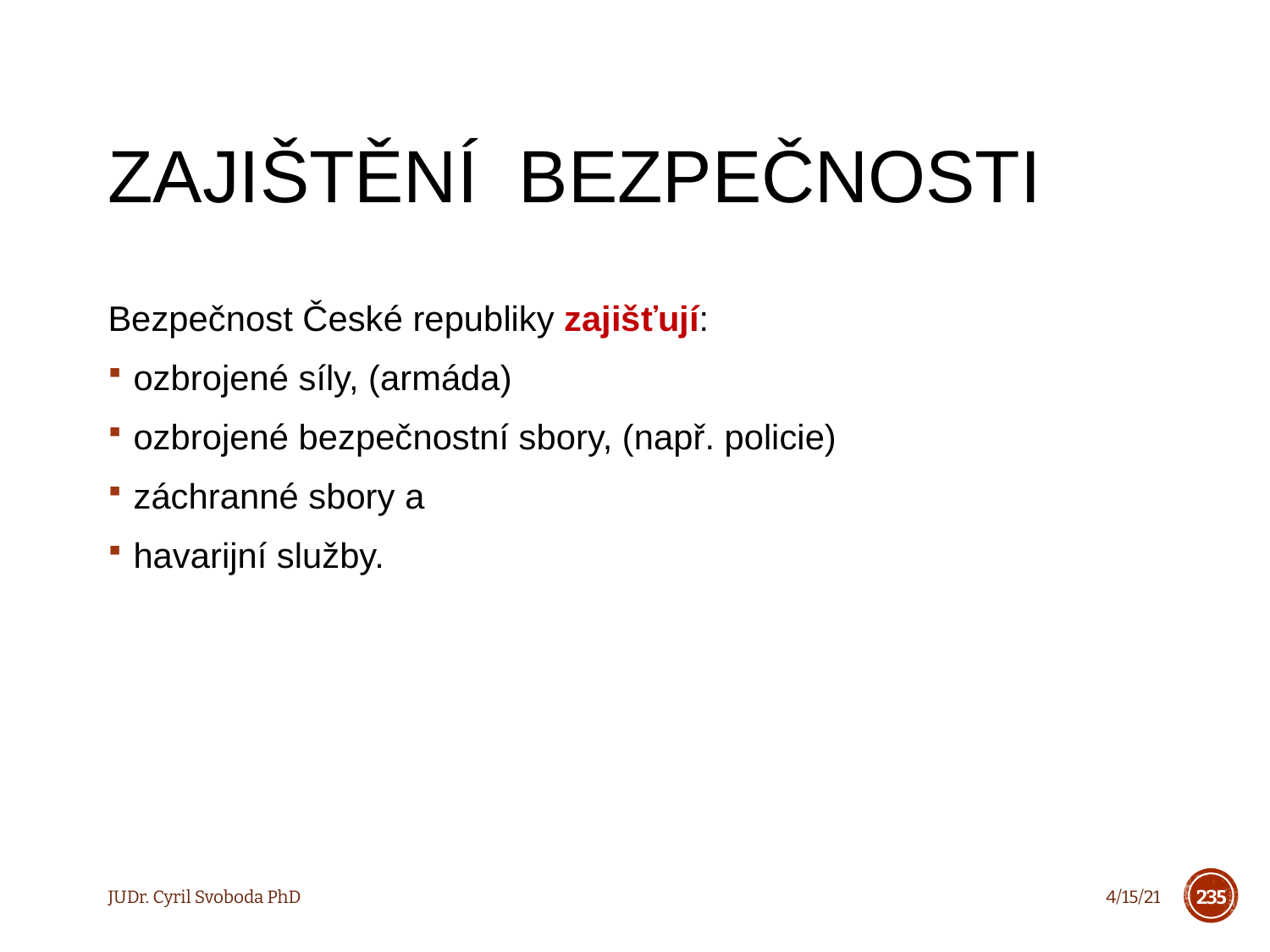

# Zajištění  bezpečnosti
Bezpečnost České republiky zajišťují:
ozbrojené síly, (armáda)
ozbrojené bezpečnostní sbory, (např. policie)
záchranné sbory a
havarijní služby.
JUDr. Cyril Svoboda PhD
4/15/21
235